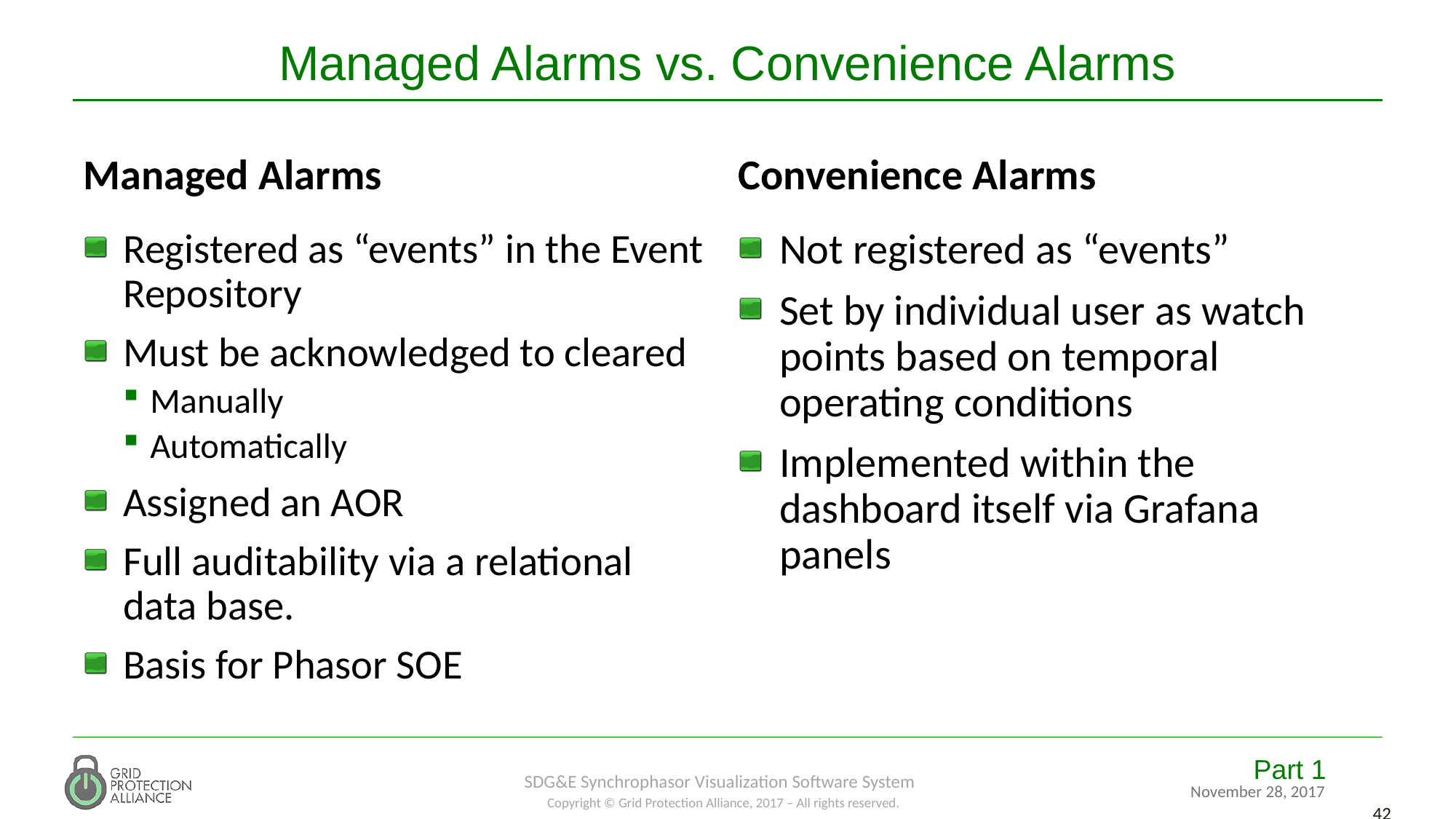

# Managed Alarms vs. Convenience Alarms
Managed Alarms
Convenience Alarms
Registered as “events” in the Event Repository
Must be acknowledged to cleared
Manually
Automatically
Assigned an AOR
Full auditability via a relational data base.
Basis for Phasor SOE
Not registered as “events”
Set by individual user as watch points based on temporal operating conditions
Implemented within the dashboard itself via Grafana panels
Part 1
November 28, 2017
SDG&E Synchrophasor Visualization Software System